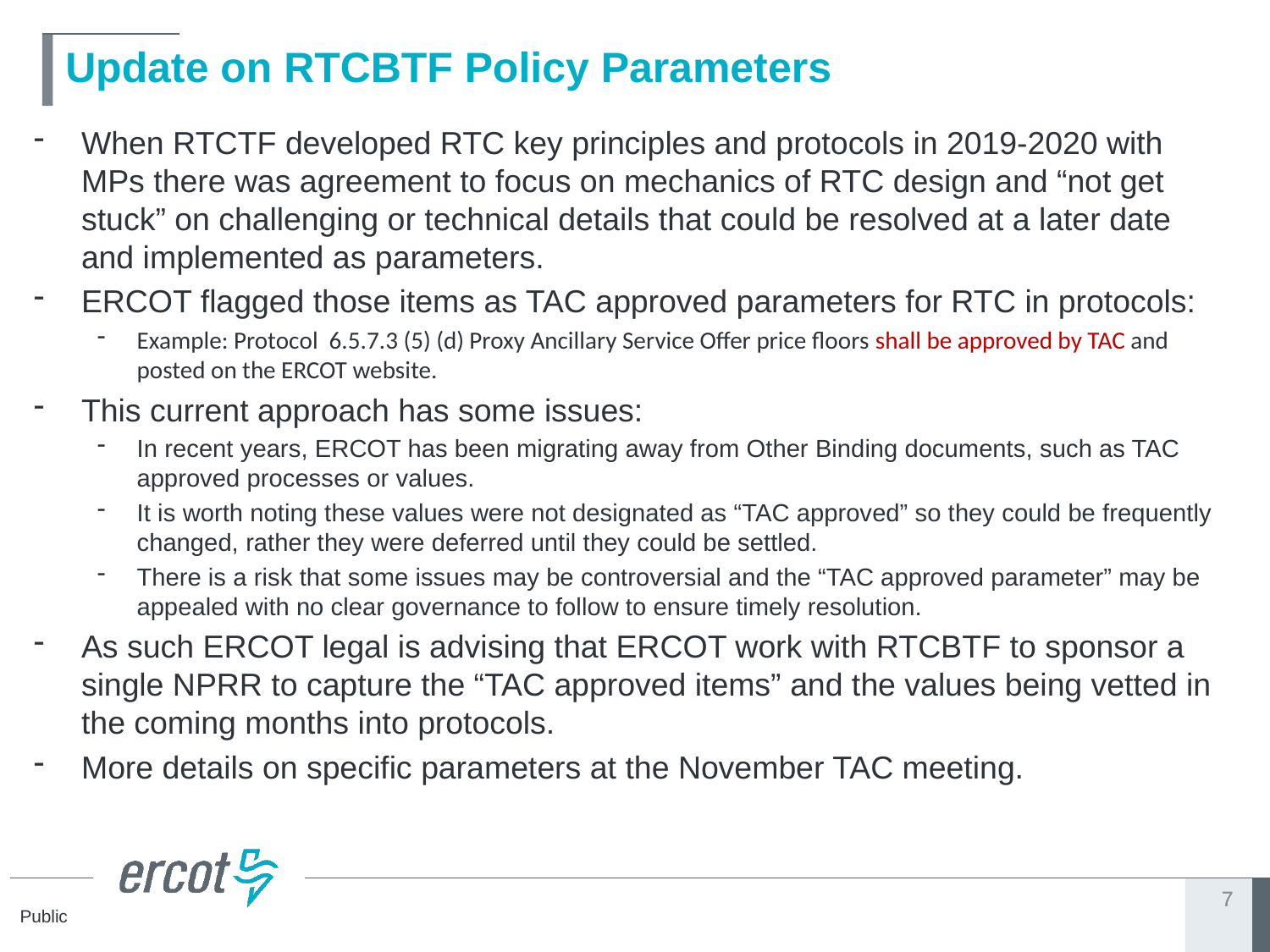

# Update on RTCBTF Policy Parameters
When RTCTF developed RTC key principles and protocols in 2019-2020 with MPs there was agreement to focus on mechanics of RTC design and “not get stuck” on challenging or technical details that could be resolved at a later date and implemented as parameters.
ERCOT flagged those items as TAC approved parameters for RTC in protocols:
Example: Protocol  6.5.7.3 (5) (d) Proxy Ancillary Service Offer price floors shall be approved by TAC and posted on the ERCOT website.
This current approach has some issues:
In recent years, ERCOT has been migrating away from Other Binding documents, such as TAC approved processes or values.
It is worth noting these values were not designated as “TAC approved” so they could be frequently changed, rather they were deferred until they could be settled.
There is a risk that some issues may be controversial and the “TAC approved parameter” may be appealed with no clear governance to follow to ensure timely resolution.
As such ERCOT legal is advising that ERCOT work with RTCBTF to sponsor a single NPRR to capture the “TAC approved items” and the values being vetted in the coming months into protocols.
More details on specific parameters at the November TAC meeting.

7